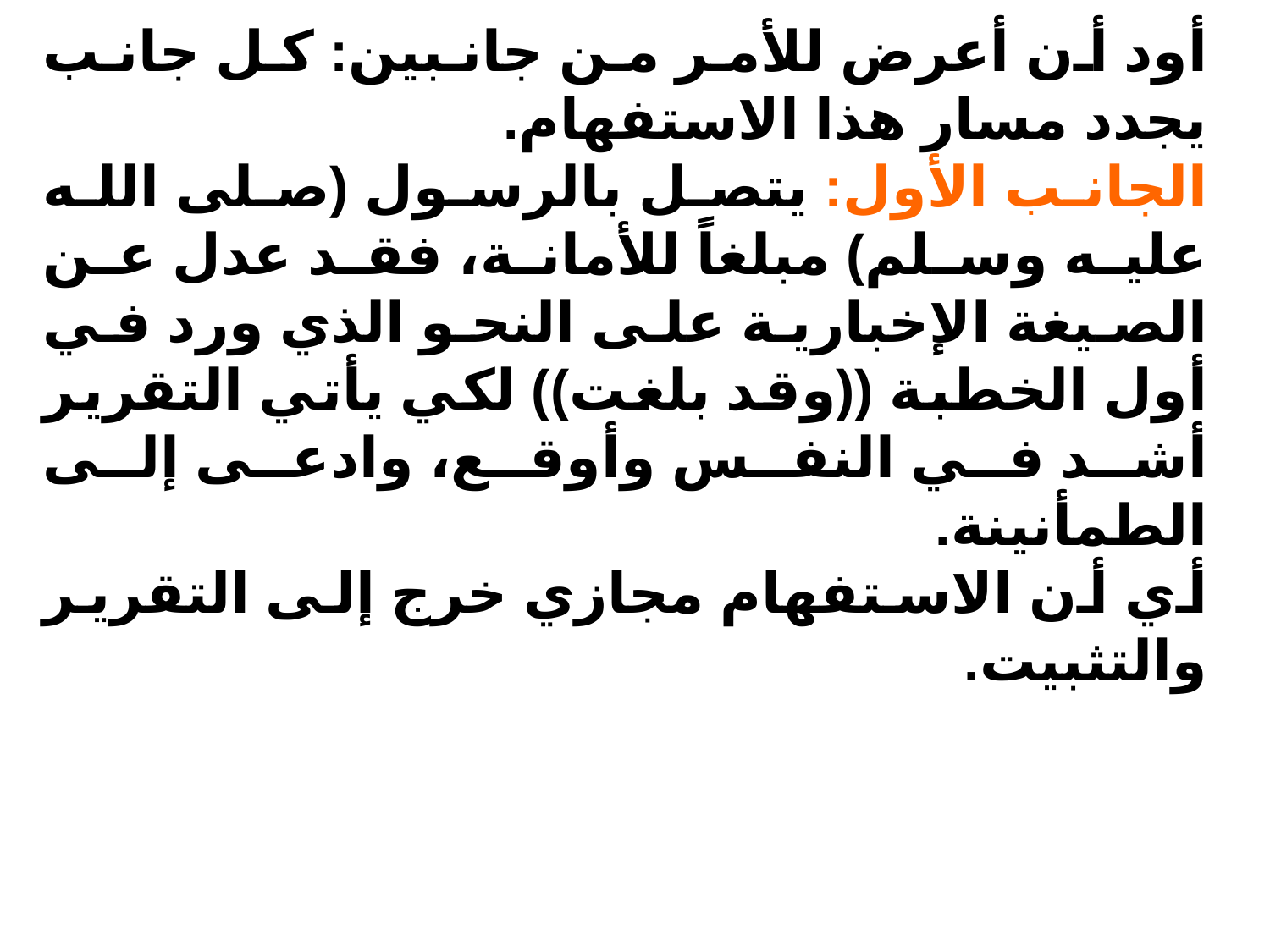

أود أن أعرض للأمر من جانبين: كل جانب يجدد مسار هذا الاستفهام.
الجانب الأول: يتصل بالرسول (صلى الله عليه وسلم) مبلغاً للأمانة، فقد عدل عن الصيغة الإخبارية على النحو الذي ورد في أول الخطبة ((وقد بلغت)) لكي يأتي التقرير أشد في النفس وأوقع، وادعى إلى الطمأنينة.
أي أن الاستفهام مجازي خرج إلى التقرير والتثبيت.